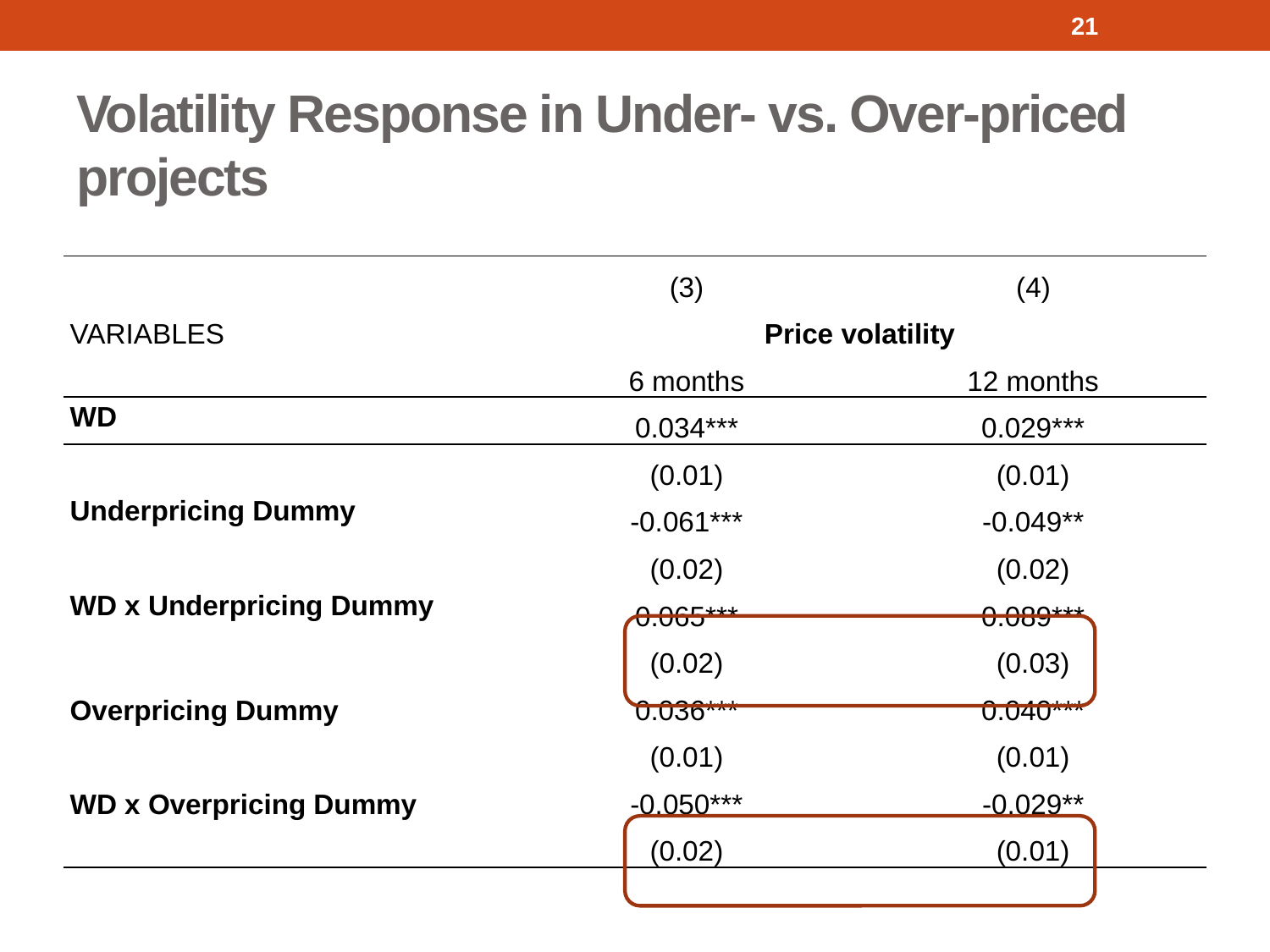

21
# Volatility Response in Under- vs. Over-priced projects
|  | (3) | (4) |
| --- | --- | --- |
| VARIABLES | Price volatility |  |
|  | 6 months | 12 months |
| WD | 0.034\*\*\* | 0.029\*\*\* |
|  | (0.01) | (0.01) |
| Underpricing Dummy | -0.061\*\*\* | -0.049\*\* |
|  | (0.02) | (0.02) |
| WD x Underpricing Dummy | 0.065\*\*\* | 0.089\*\*\* |
|  | (0.02) | (0.03) |
| Overpricing Dummy | 0.036\*\*\* | 0.040\*\*\* |
|  | (0.01) | (0.01) |
| WD x Overpricing Dummy | -0.050\*\*\* | -0.029\*\* |
|  | (0.02) | (0.01) |